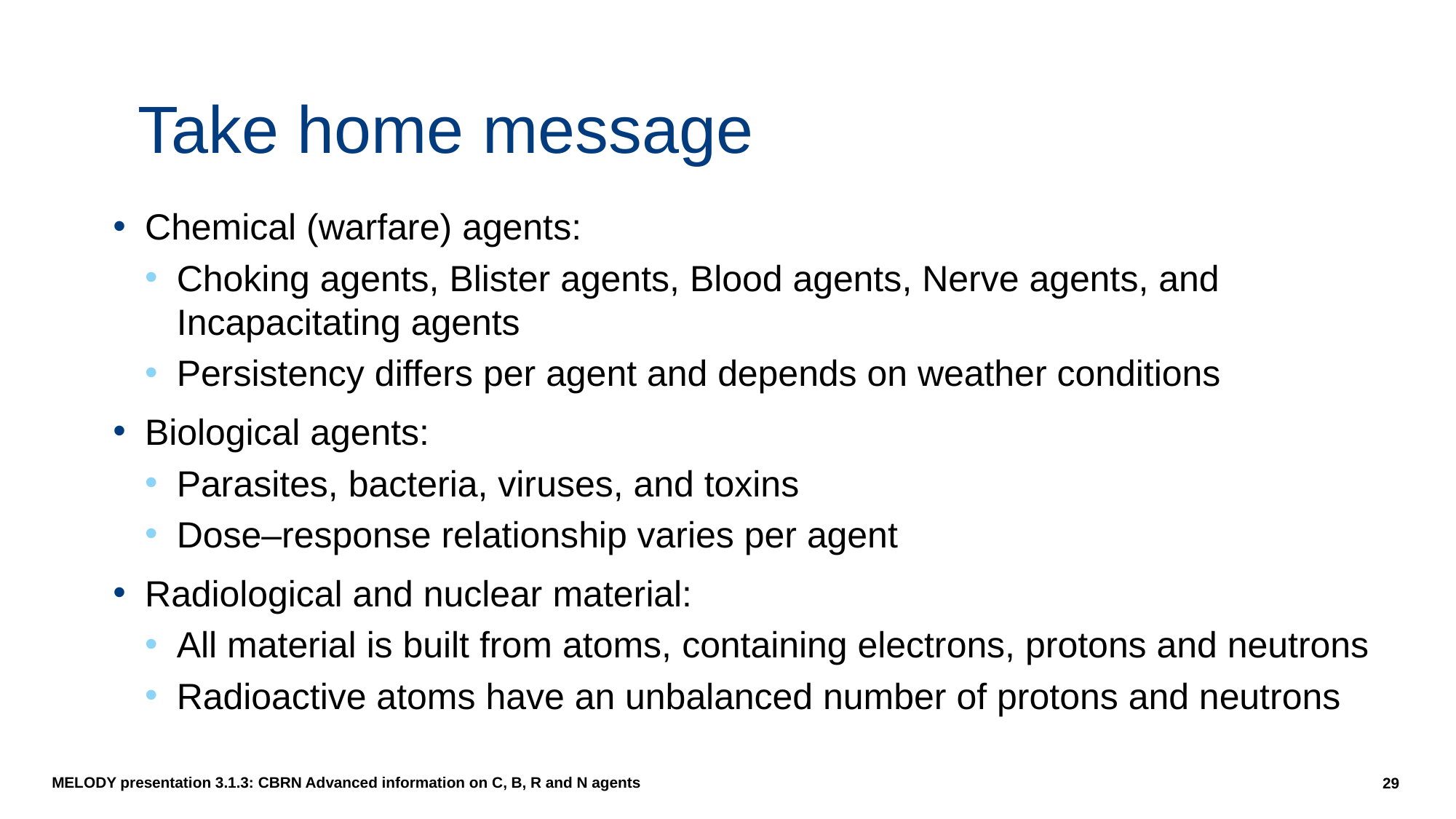

# Take home message
Chemical (warfare) agents:
Choking agents, Blister agents, Blood agents, Nerve agents, and Incapacitating agents
Persistency differs per agent and depends on weather conditions
Biological agents:
Parasites, bacteria, viruses, and toxins
Dose–response relationship varies per agent
Radiological and nuclear material:
All material is built from atoms, containing electrons, protons and neutrons
Radioactive atoms have an unbalanced number of protons and neutrons

MELODY presentation 3.1.3: CBRN Advanced information on C, B, R and N agents
29